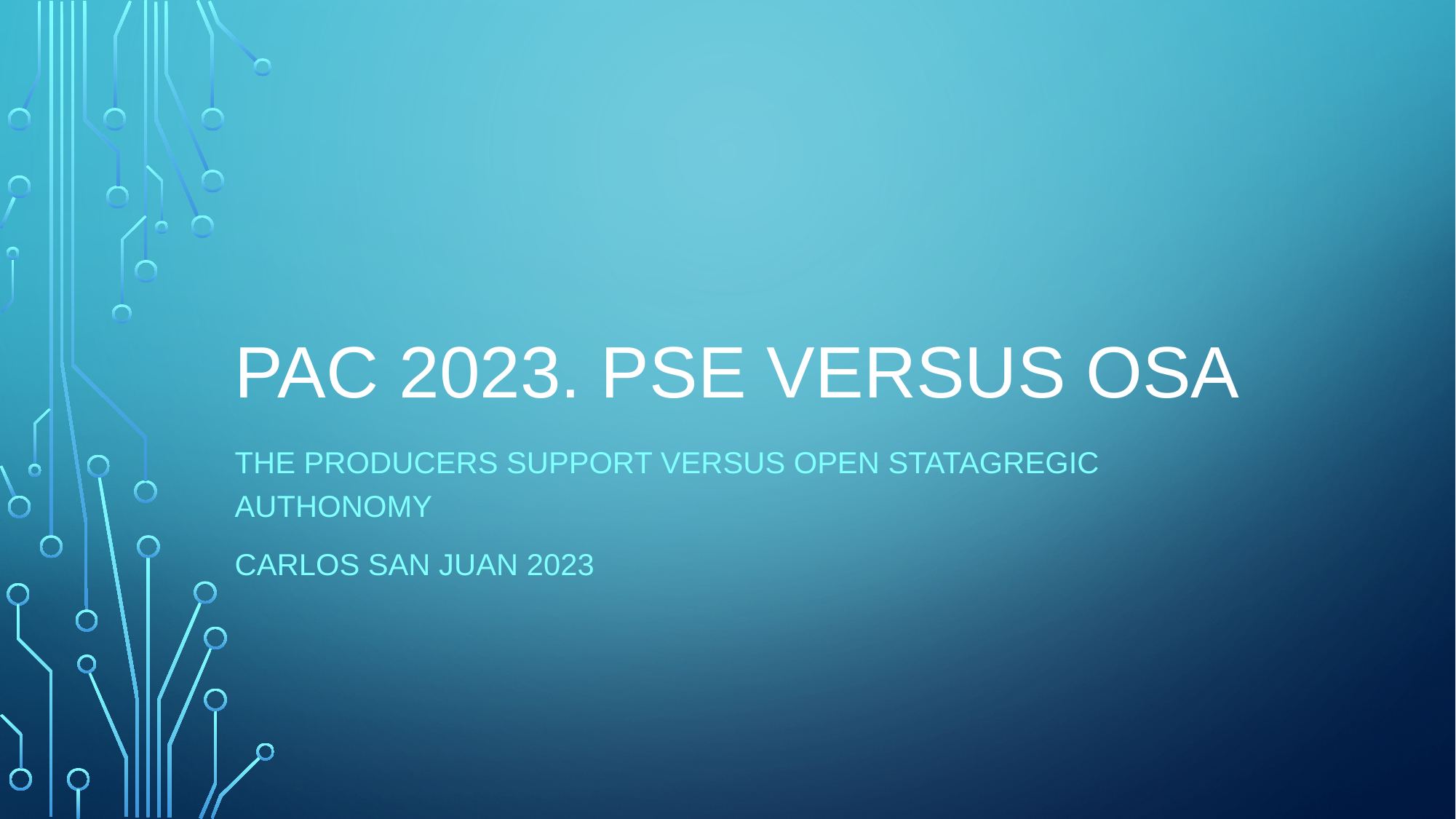

# PAC 2023. pse vERSUS osa
THE PRODUCERS SUPPORT VERSUS OPEN STATAGREGIC AUTHONOMY
Carlos san juan 2023